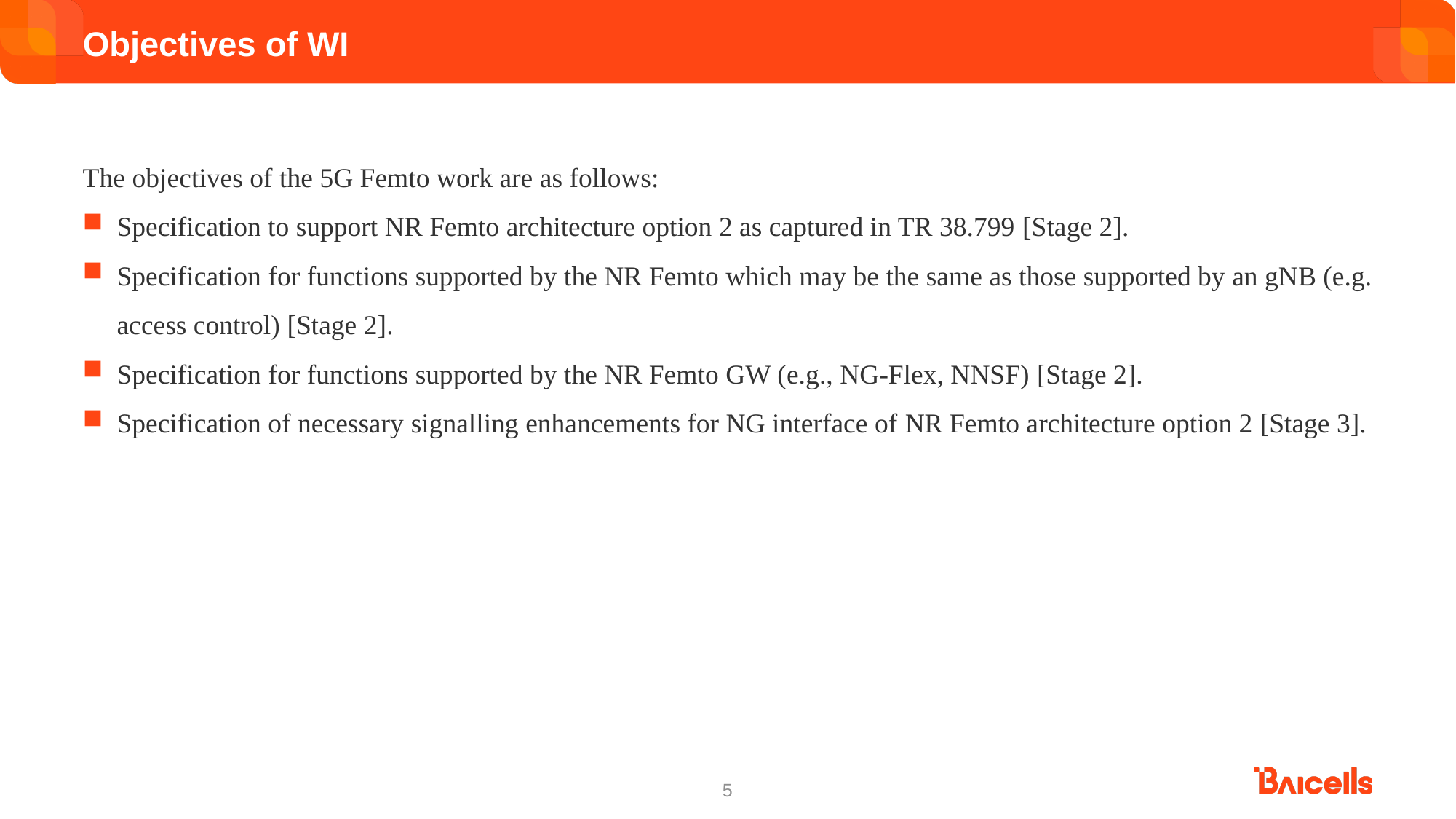

# Objectives of WI
The objectives of the 5G Femto work are as follows:
Specification to support NR Femto architecture option 2 as captured in TR 38.799 [Stage 2].
Specification for functions supported by the NR Femto which may be the same as those supported by an gNB (e.g. access control) [Stage 2].
Specification for functions supported by the NR Femto GW (e.g., NG-Flex, NNSF) [Stage 2].
Specification of necessary signalling enhancements for NG interface of NR Femto architecture option 2 [Stage 3].